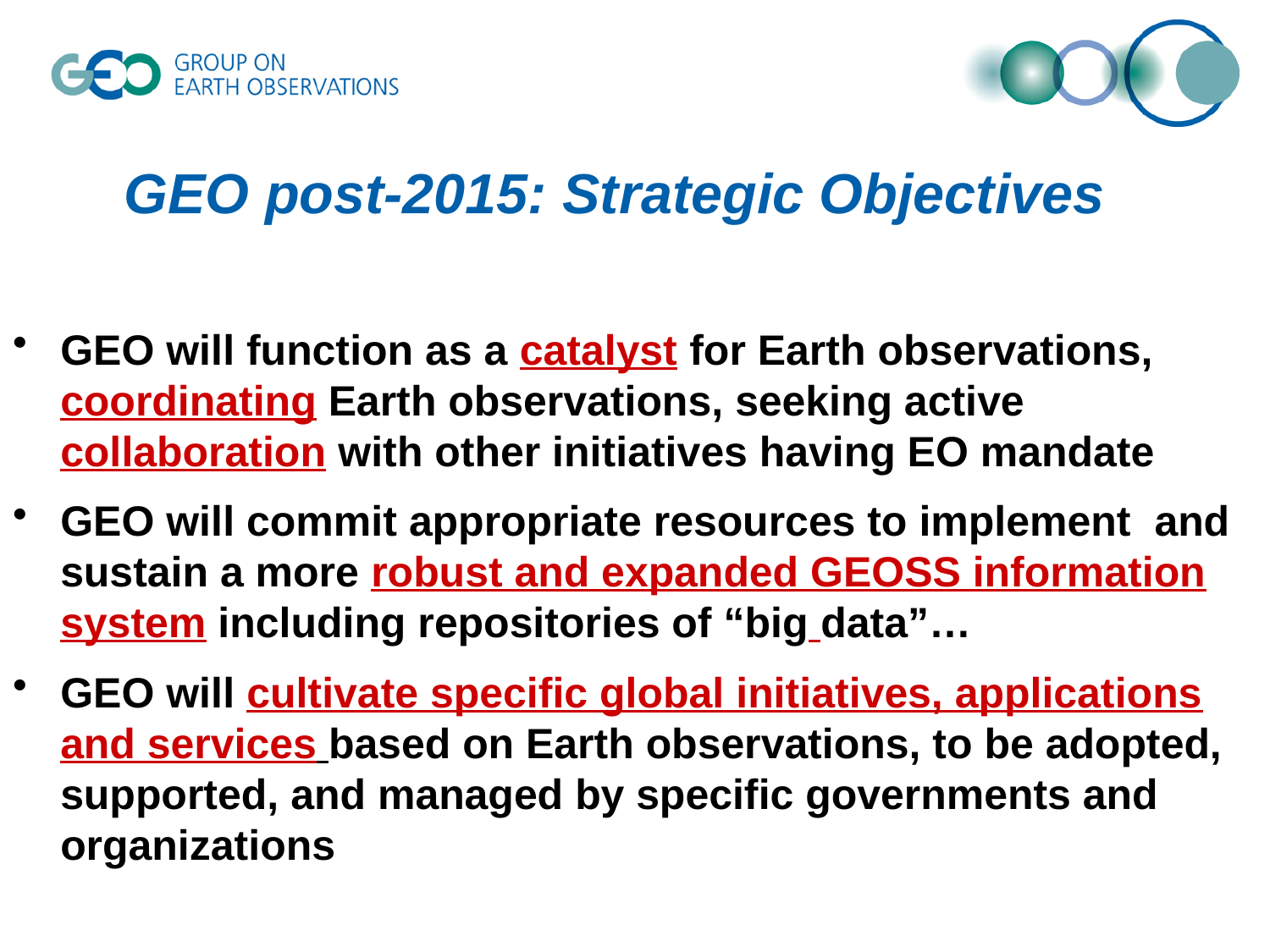

GEO post-2015: Strategic Objectives
GEO will function as a catalyst for Earth observations, coordinating Earth observations, seeking active collaboration with other initiatives having EO mandate
GEO will commit appropriate resources to implement  and sustain a more robust and expanded GEOSS information system including repositories of “big data”…
GEO will cultivate specific global initiatives, applications and services based on Earth observations, to be adopted, supported, and managed by specific governments and organizations